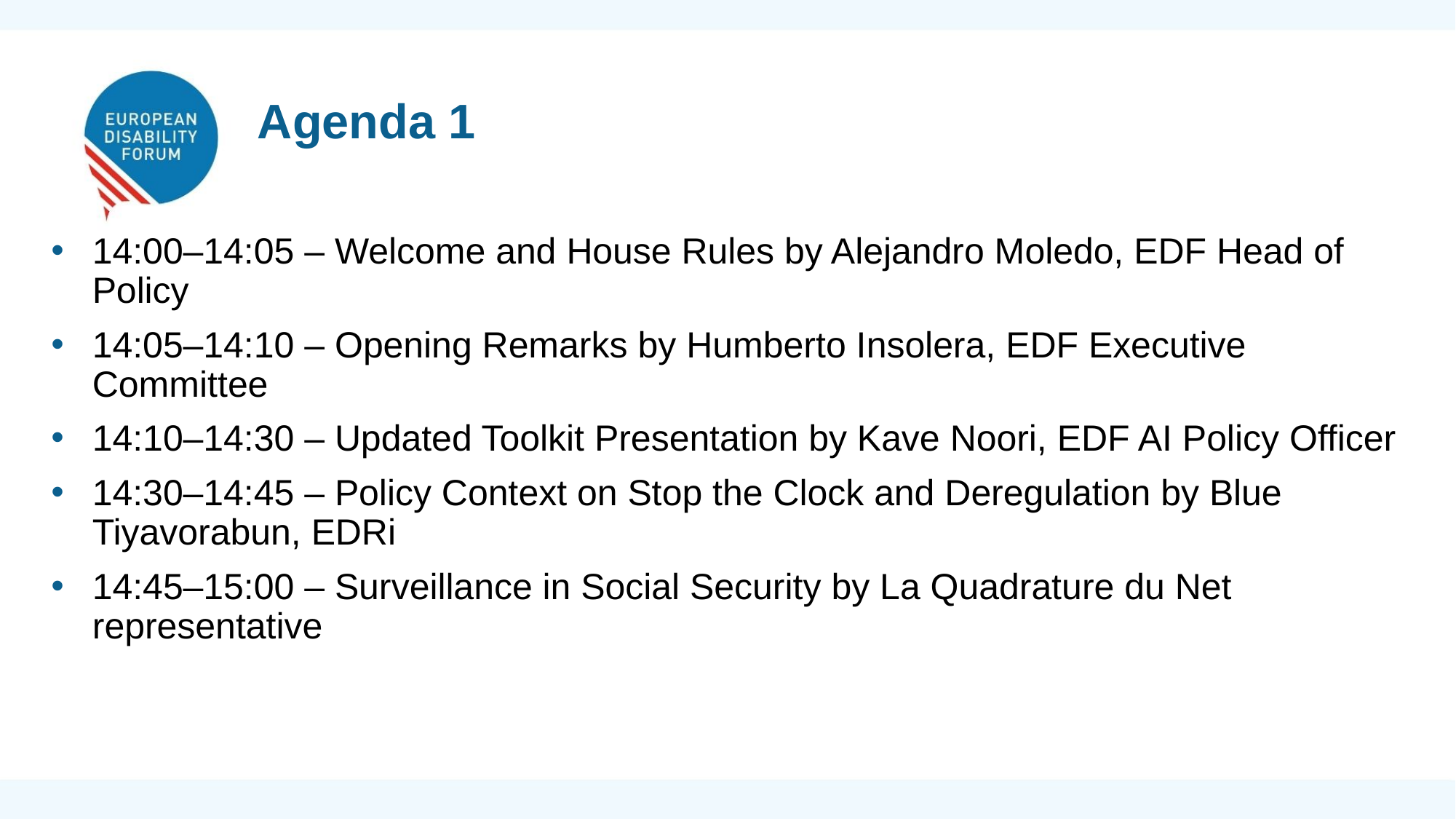

Agenda 1
14:00–14:05 – Welcome and House Rules by Alejandro Moledo, EDF Head of Policy
14:05–14:10 – Opening Remarks by Humberto Insolera, EDF Executive Committee
14:10–14:30 – Updated Toolkit Presentation by Kave Noori, EDF AI Policy Officer
14:30–14:45 – Policy Context on Stop the Clock and Deregulation by Blue Tiyavorabun, EDRi
14:45–15:00 – Surveillance in Social Security by La Quadrature du Net representative